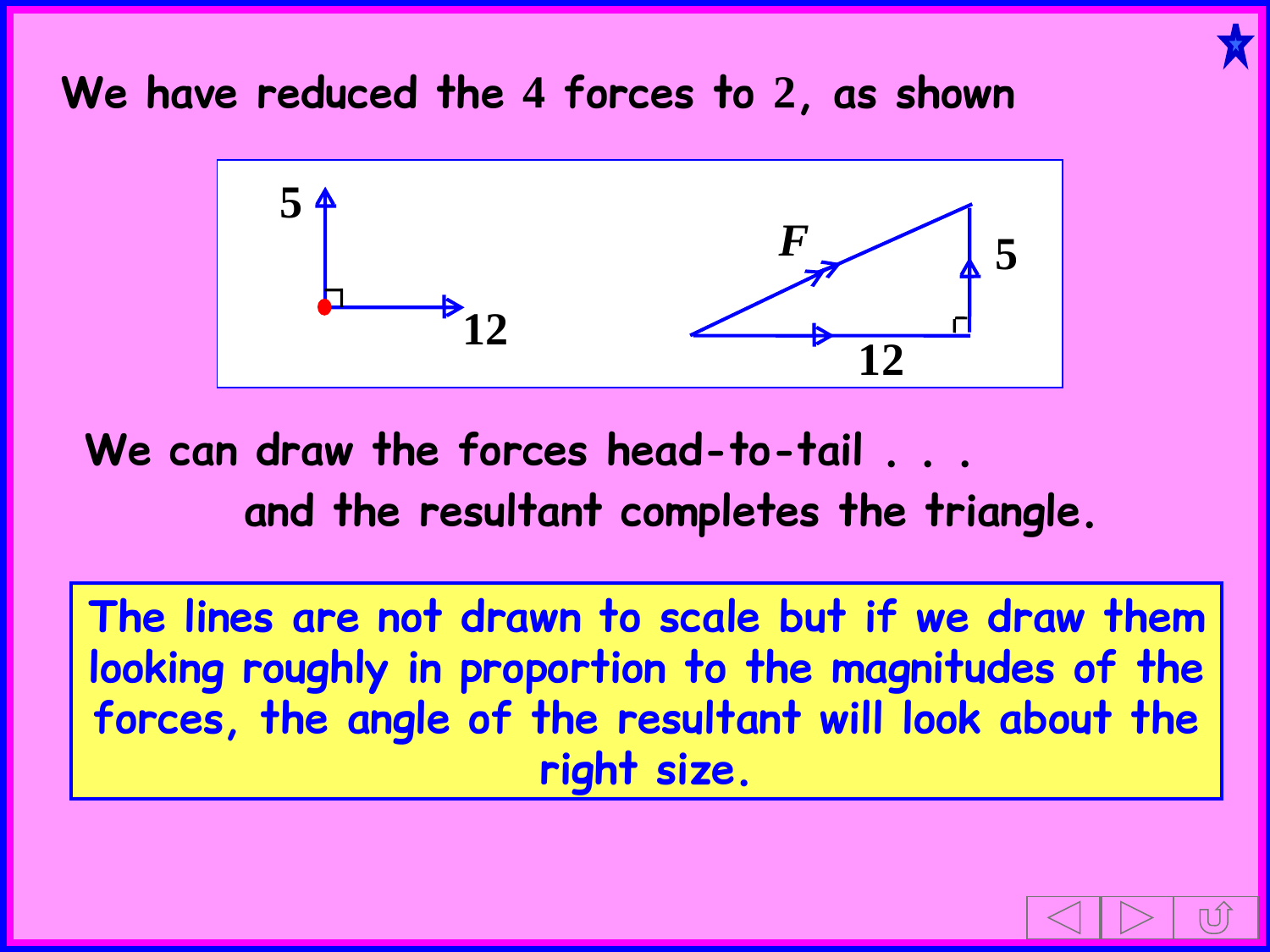

We have reduced the 4 forces to 2, as shown

5

12

F

5

12
We can draw the forces head-to-tail . . .
and the resultant completes the triangle.
The lines are not drawn to scale but if we draw them looking roughly in proportion to the magnitudes of the forces, the angle of the resultant will look about the right size.